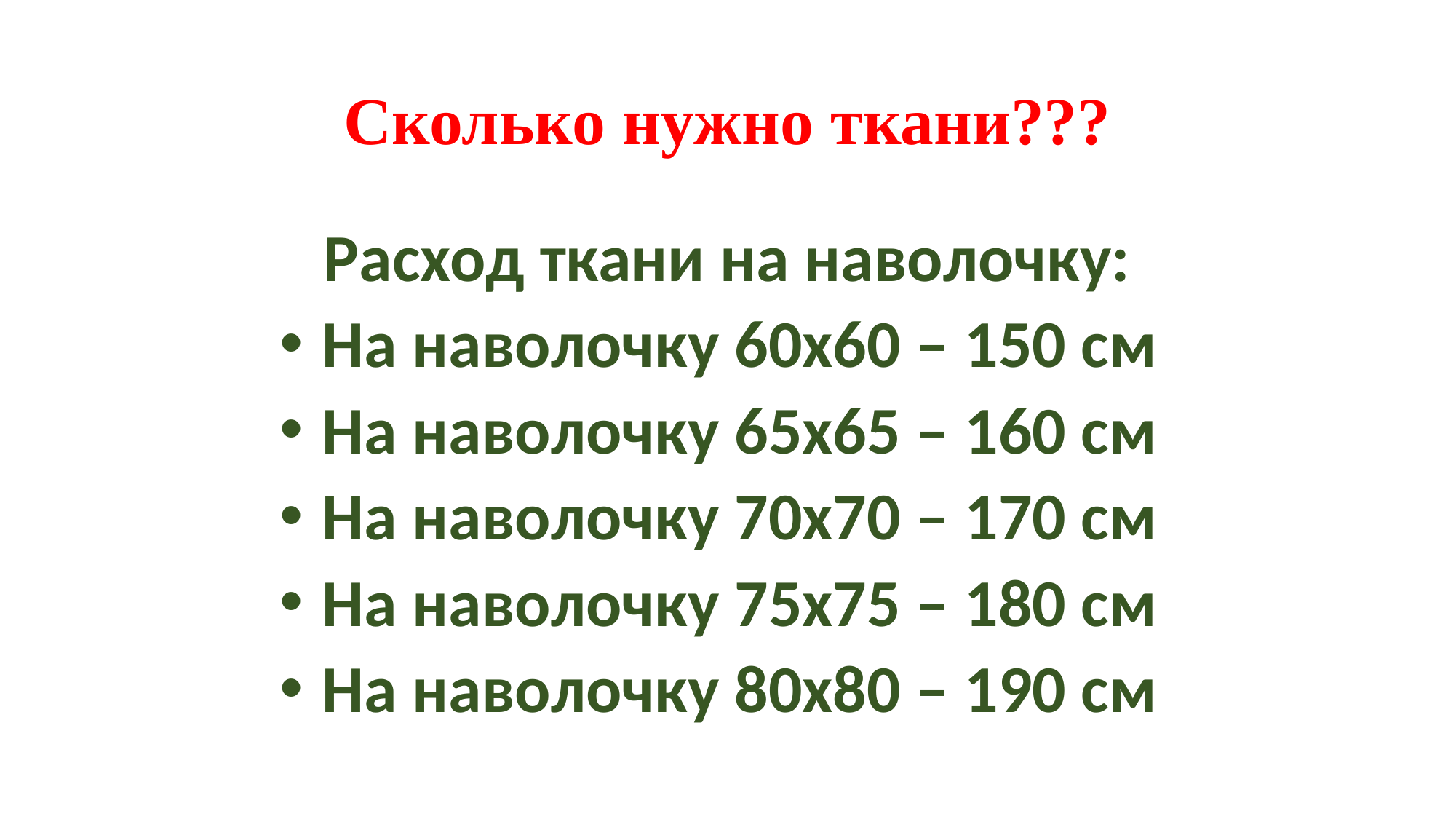

# Сколько нужно ткани???
Расход ткани на наволочку:
На наволочку 60х60 – 150 см
На наволочку 65х65 – 160 см
На наволочку 70х70 – 170 см
На наволочку 75х75 – 180 см
На наволочку 80х80 – 190 см